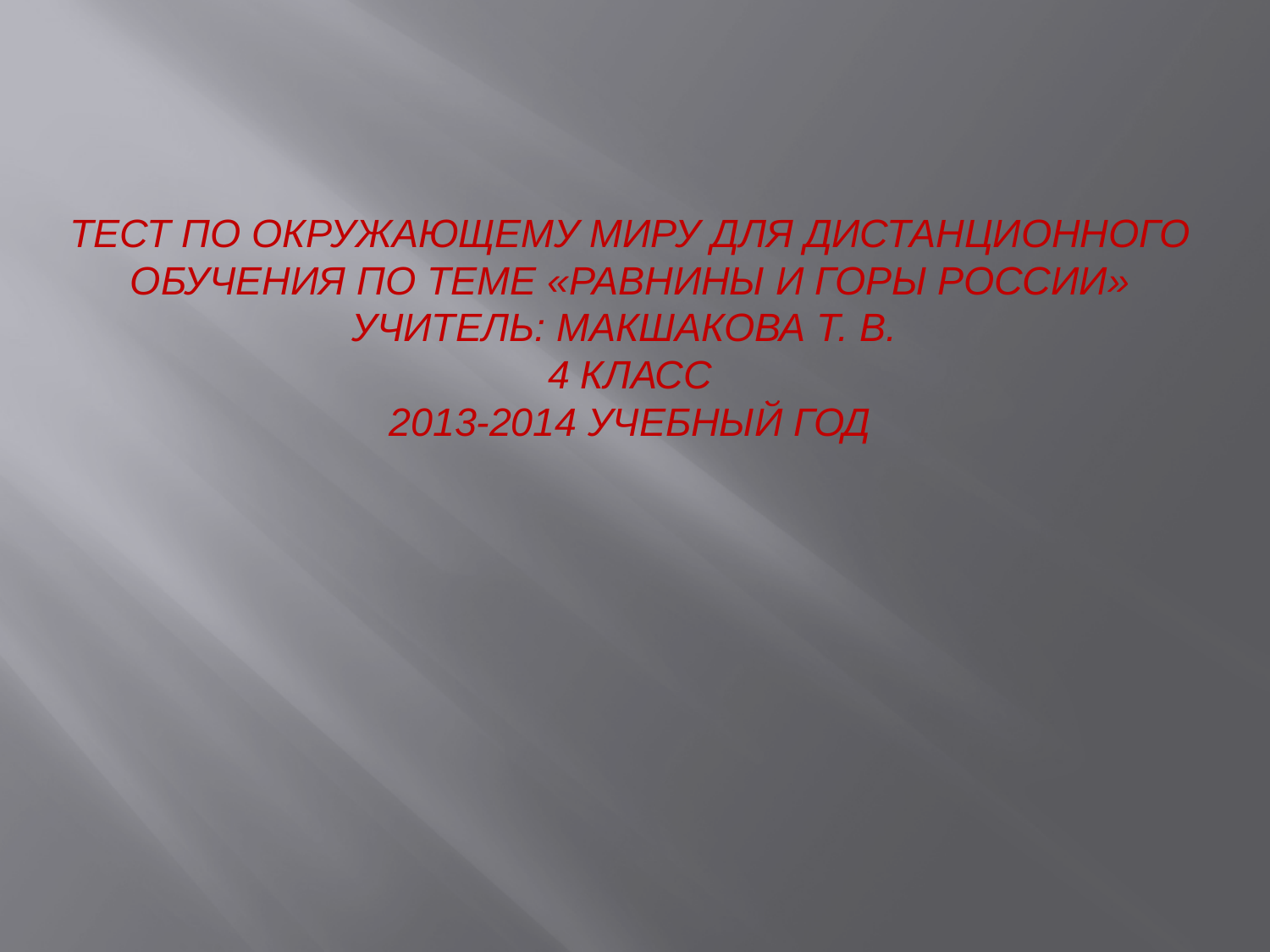

# Тест по окружающему миру для дистанционного обучения по теме «Равнины и горы России» Учитель: Макшакова т. В. 4 класс 2013-2014 учебный год